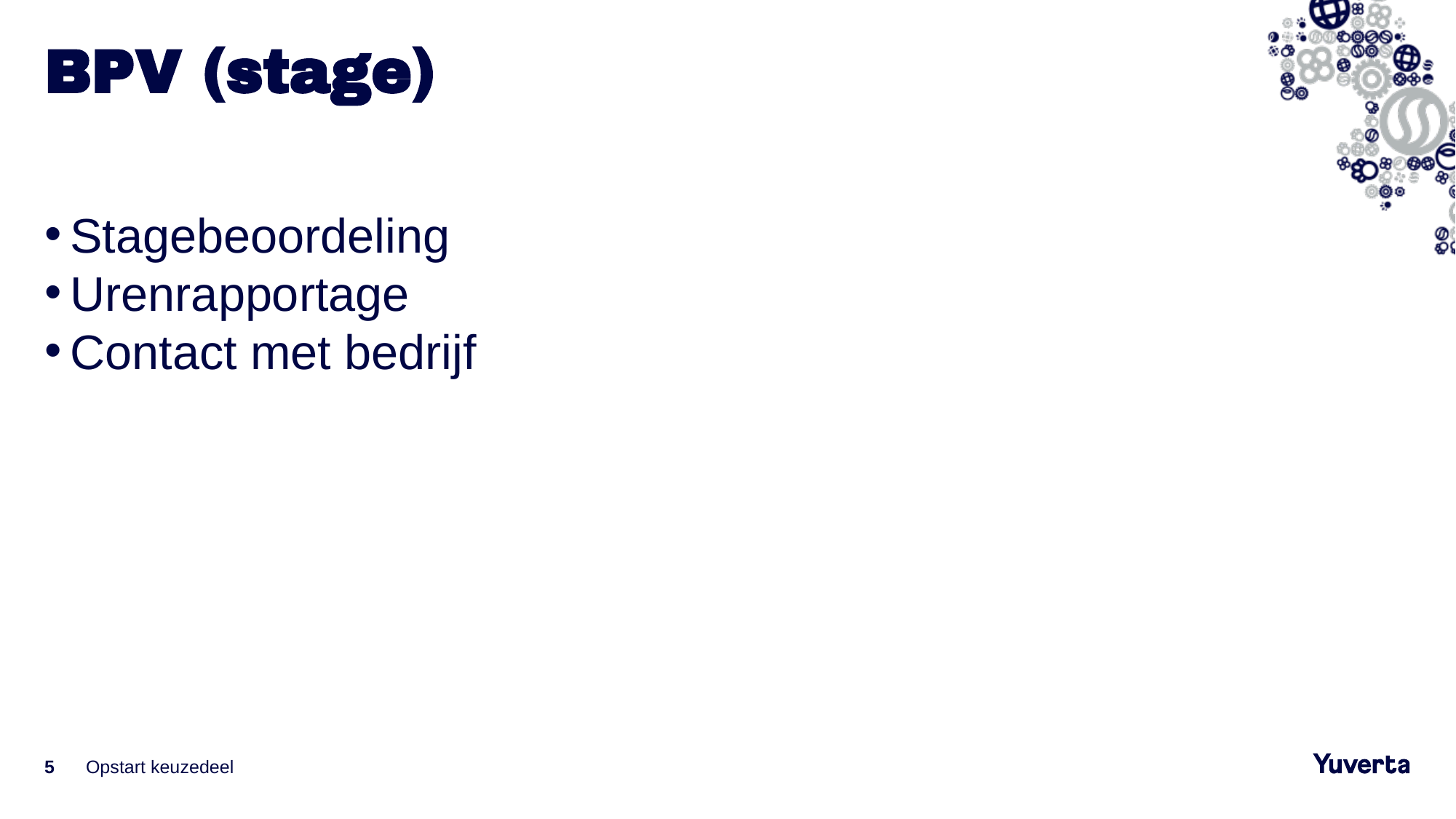

# BPV (stage)
Stagebeoordeling
Urenrapportage
Contact met bedrijf
5
Opstart keuzedeel
20-11-2022